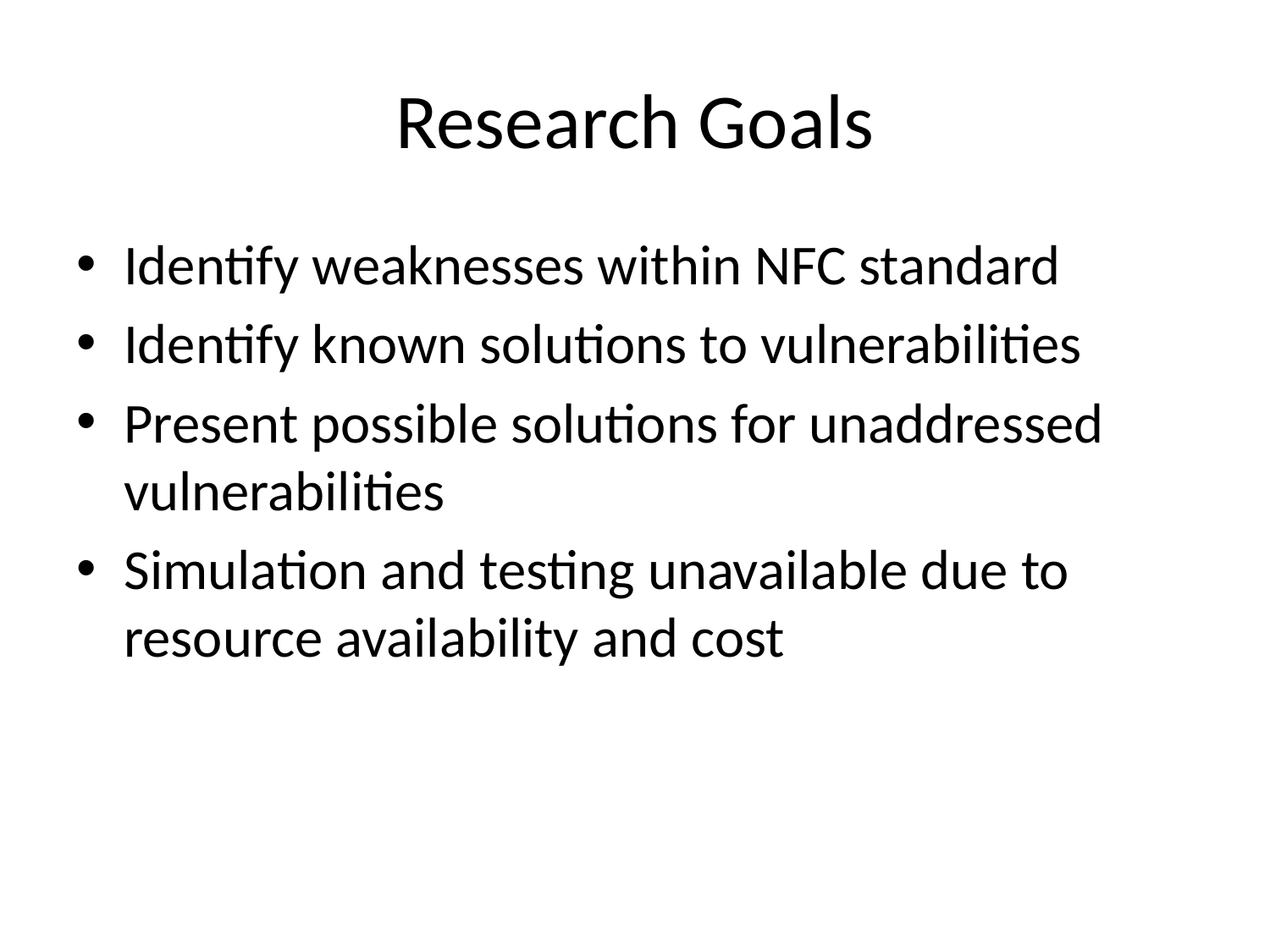

# Research Goals
Identify weaknesses within NFC standard
Identify known solutions to vulnerabilities
Present possible solutions for unaddressed vulnerabilities
Simulation and testing unavailable due to resource availability and cost